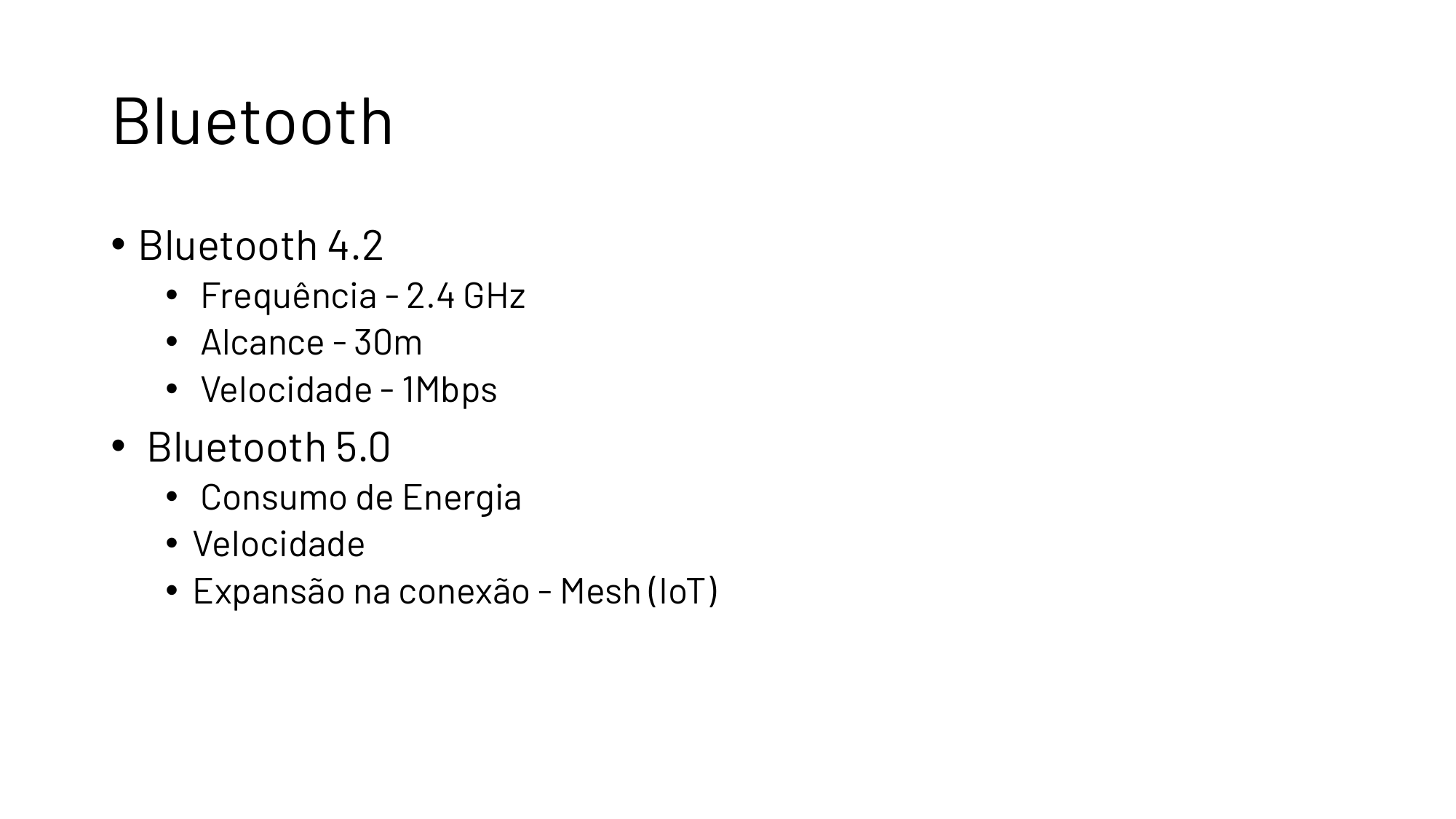

# Bluetooth
Bluetooth 4.2
 Frequência - 2.4 GHz
 Alcance - 30m
 Velocidade - 1Mbps
 Bluetooth 5.0
 Consumo de Energia
Velocidade
Expansão na conexão - Mesh (IoT)